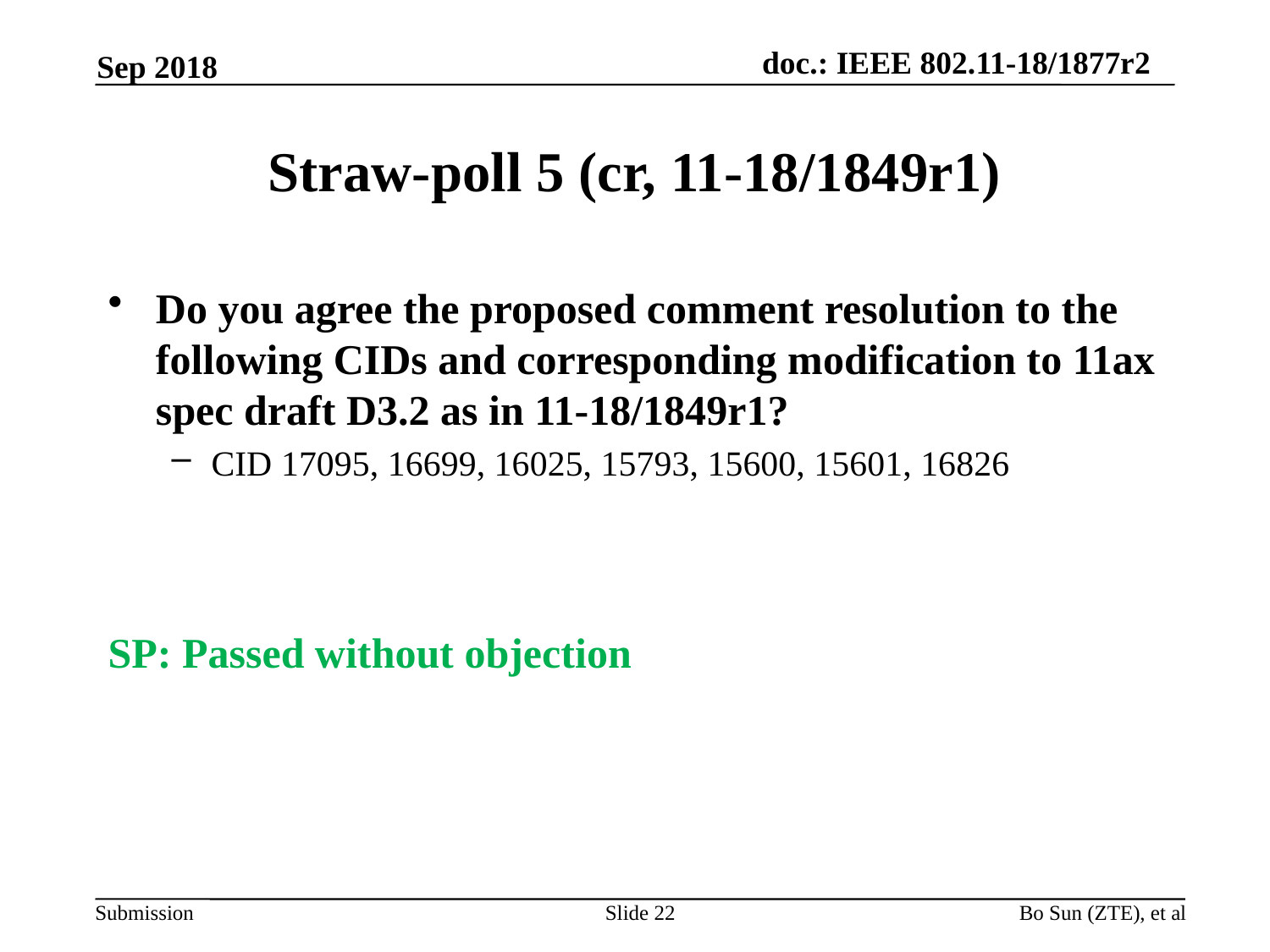

Sep 2018
# Straw-poll 5 (cr, 11-18/1849r1)
Do you agree the proposed comment resolution to the following CIDs and corresponding modification to 11ax spec draft D3.2 as in 11-18/1849r1?
CID 17095, 16699, 16025, 15793, 15600, 15601, 16826

SP: Passed without objection
Slide 22
Bo Sun (ZTE), et al